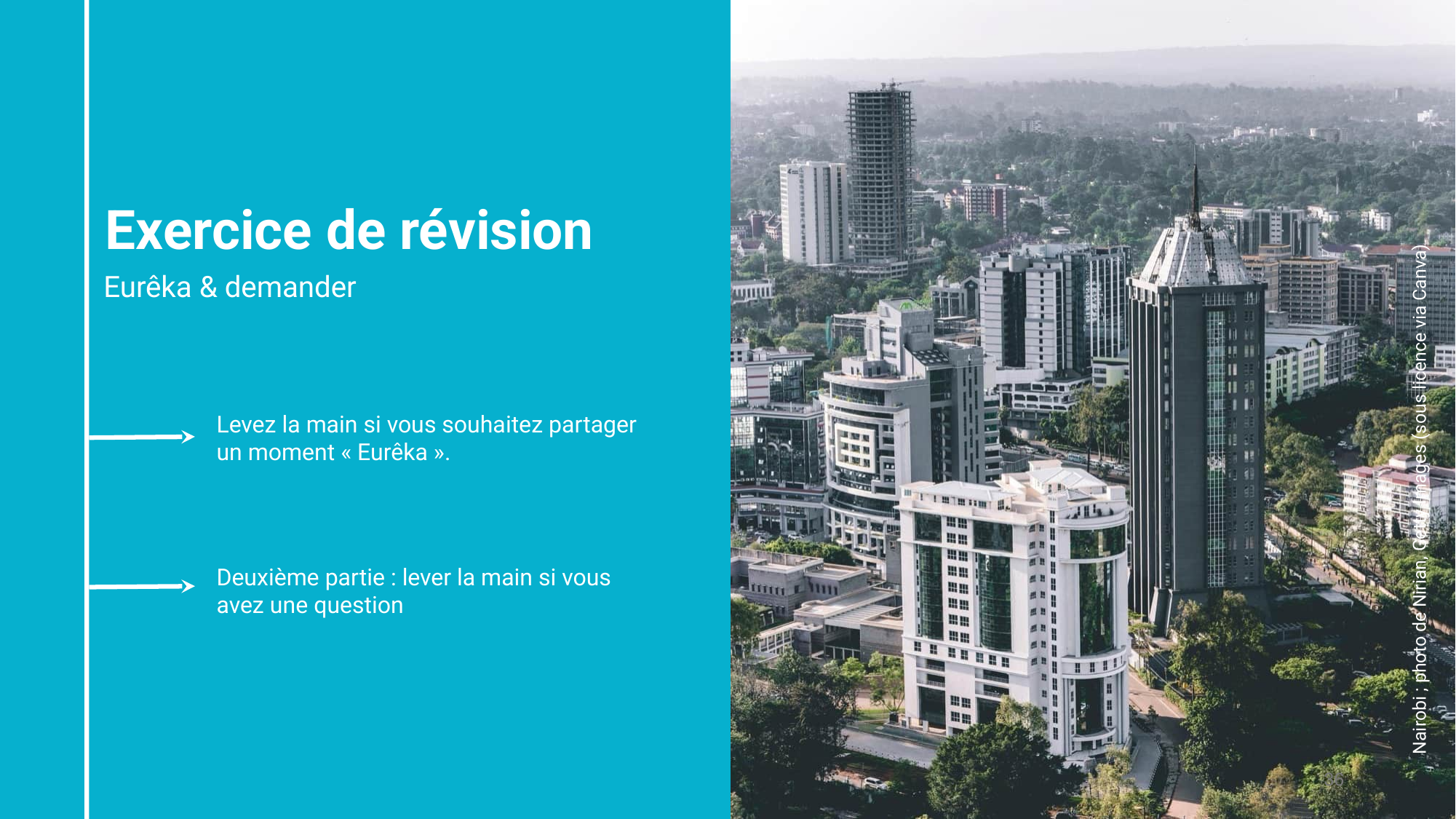

Exercice de révision
Eurêka & demander
Levez la main si vous souhaitez partager un moment « Eurêka ».
Nairobi ; photo de Nirian, Getty Images (sous licence via Canva)
Deuxième partie : lever la main si vous avez une question
36